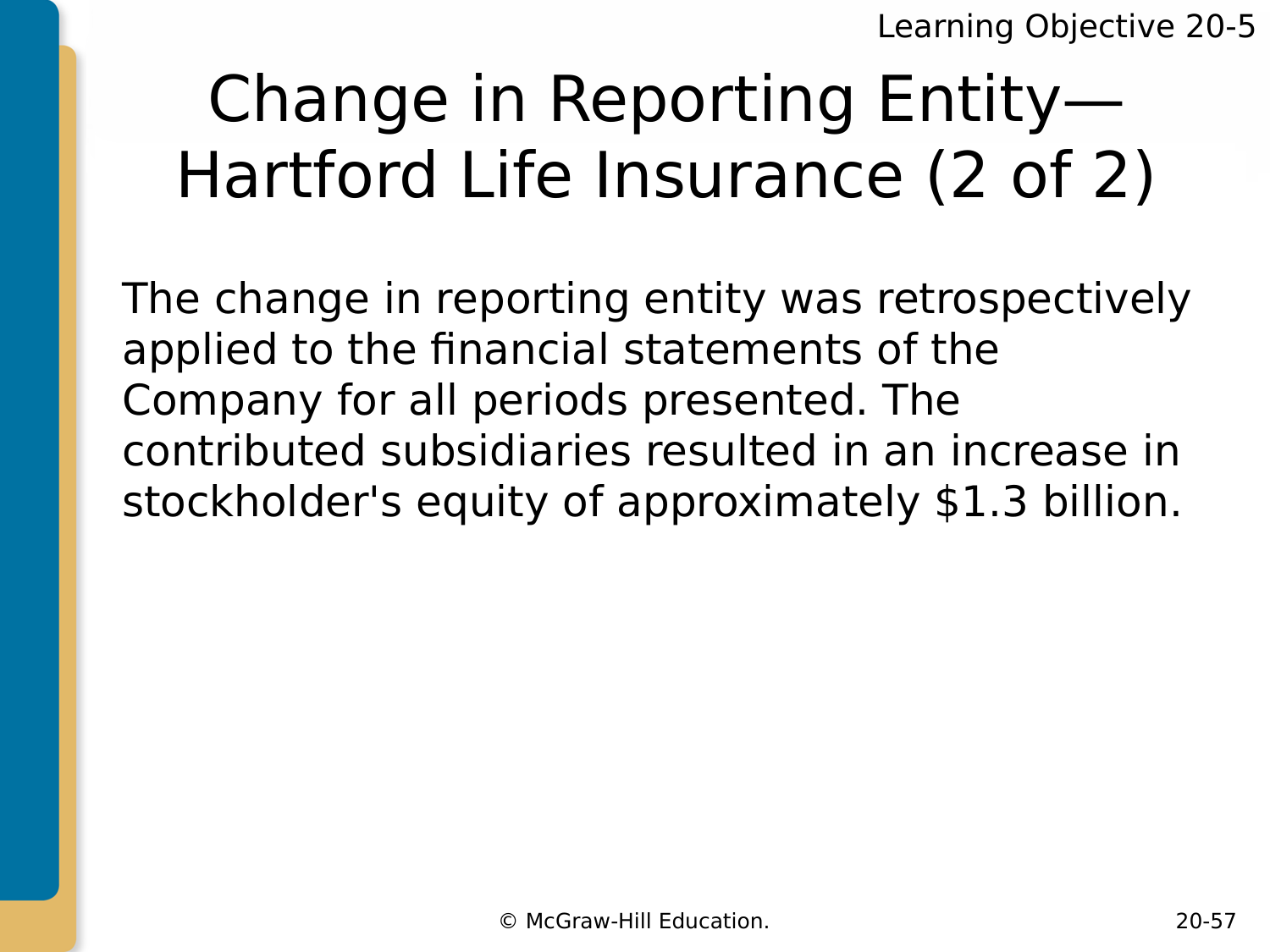

Learning Objective 20-5
# Change in Reporting Entity—Hartford Life Insurance (2 of 2)
The change in reporting entity was retrospectively applied to the financial statements of the Company for all periods presented. The contributed subsidiaries resulted in an increase in stockholder's equity of approximately $1.3 billion.